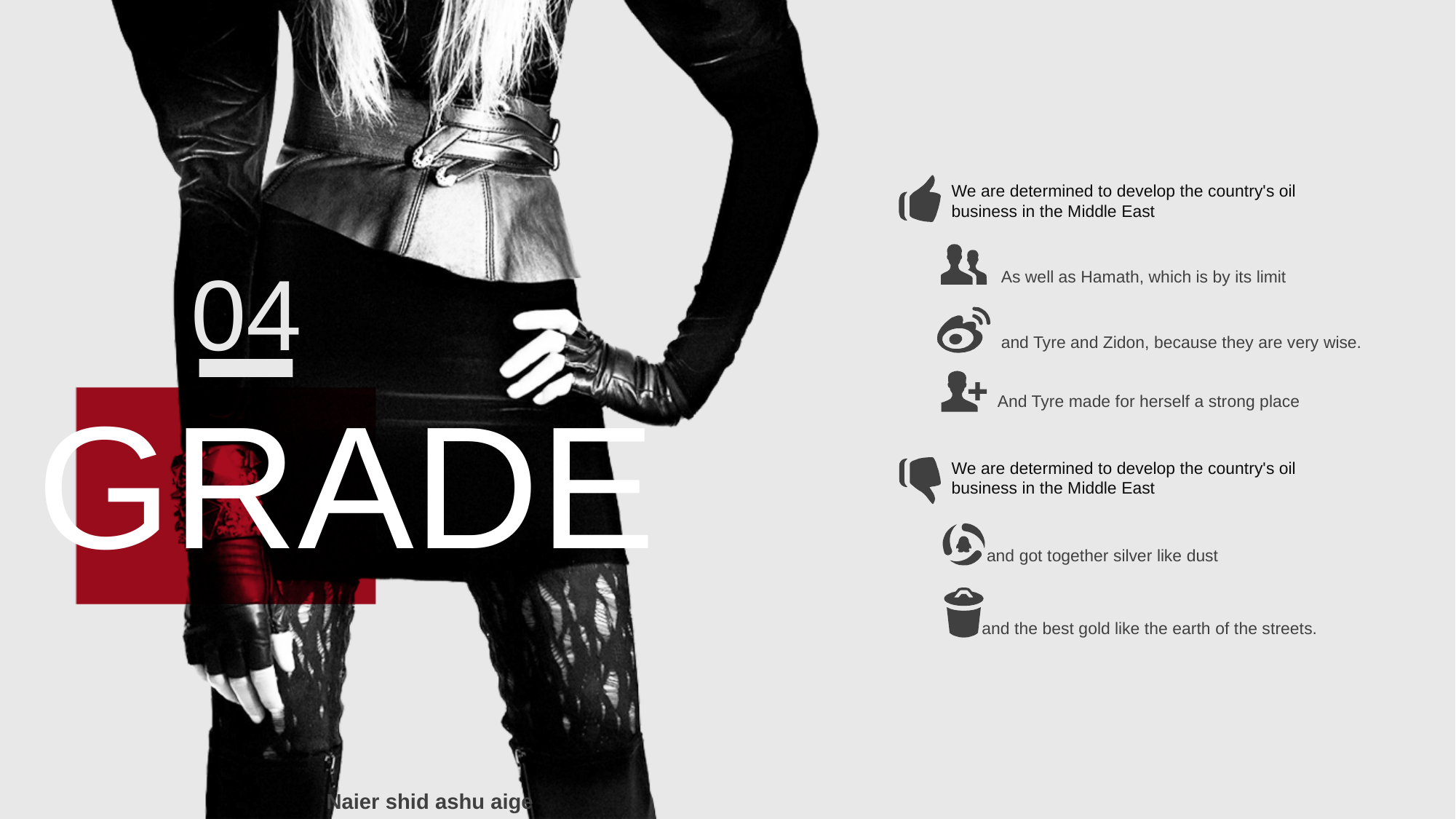

We are determined to develop the country's oil business in the Middle East

As well as Hamath, which is by its limit

and Tyre and Zidon, because they are very wise.

And Tyre made for herself a strong place
We are determined to develop the country's oil business in the Middle East

and got together silver like dust

and the best gold like the earth of the streets.
04

GRADE
Naier shid ashu aige